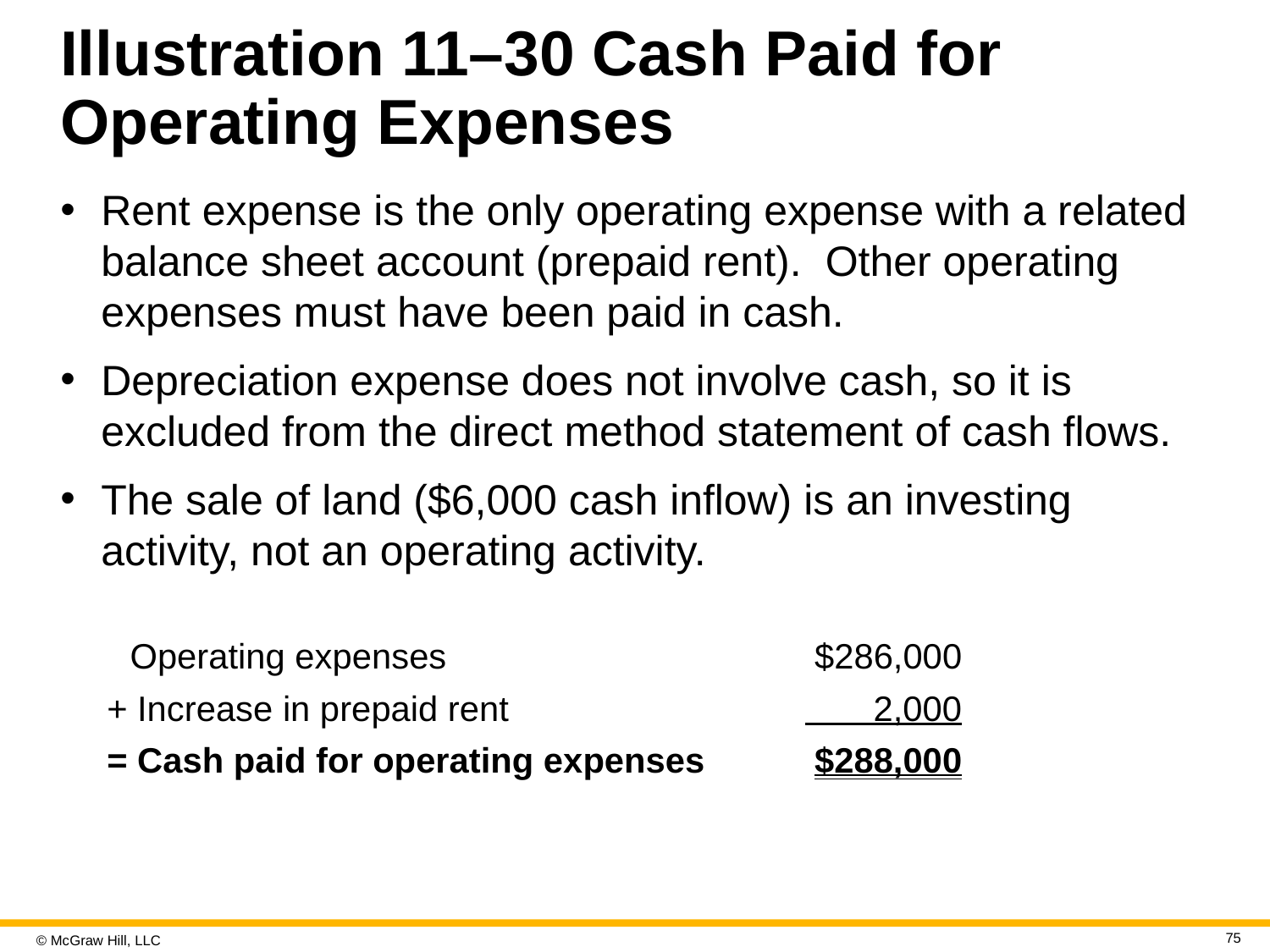

# Illustration 11–30 Cash Paid for Operating Expenses
Rent expense is the only operating expense with a related balance sheet account (prepaid rent).  Other operating expenses must have been paid in cash.
Depreciation expense does not involve cash, so it is excluded from the direct method statement of cash flows.
The sale of land ($6,000 cash inflow) is an investing activity, not an operating activity.
| Operating expenses | $286,000 |
| --- | --- |
| + Increase in prepaid rent | 2,000 |
| = Cash paid for operating expenses | $288,000 |
75